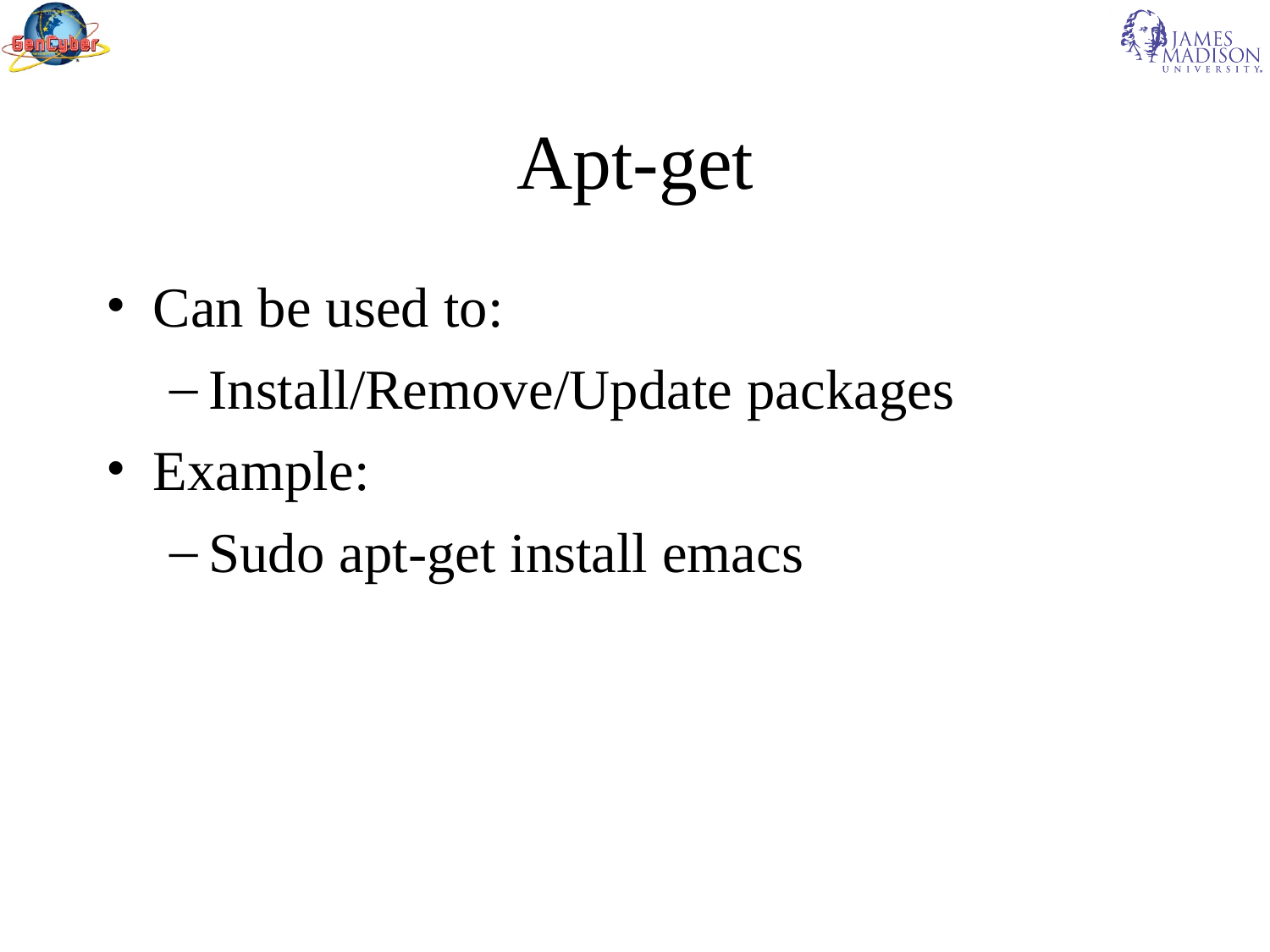

Apt-get
Can be used to:
Install/Remove/Update packages
Example:
Sudo apt-get install emacs